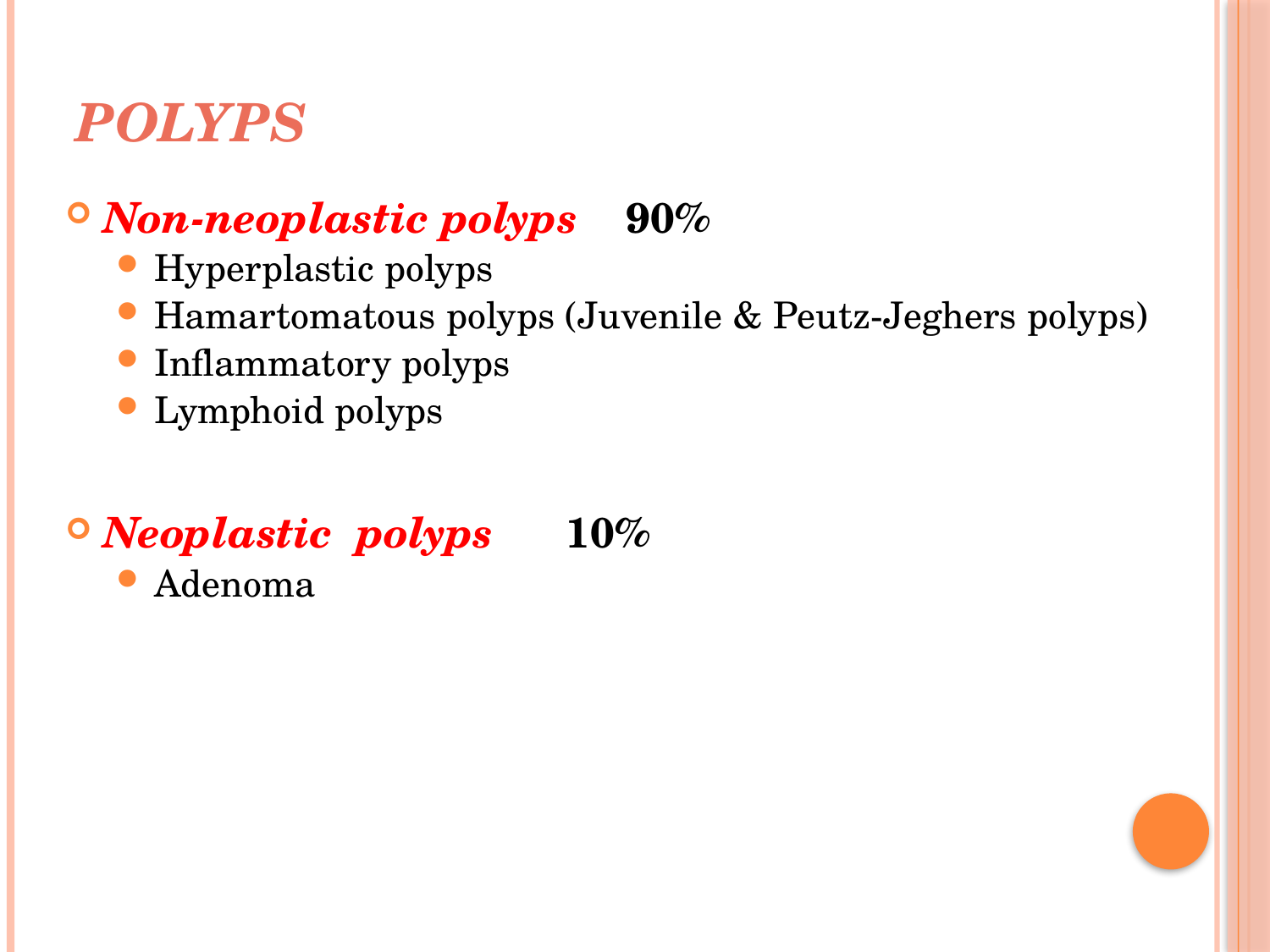

# Polyps
Non-neoplastic polyps    90%
Hyperplastic polyps
Hamartomatous polyps (Juvenile & Peutz-Jeghers polyps)
Inflammatory polyps
Lymphoid polyps

Neoplastic  polyps      10%
Adenoma